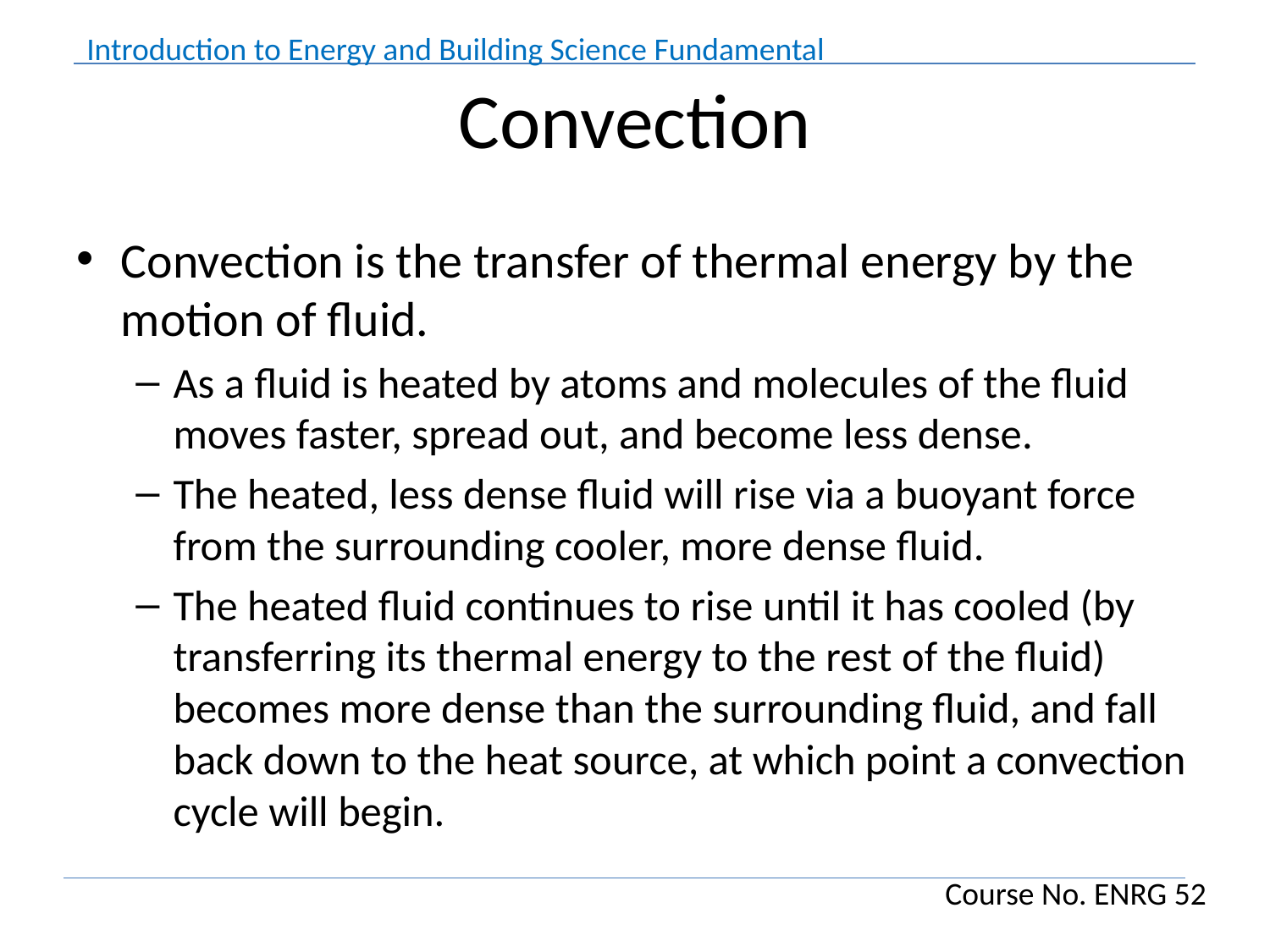

# Convection
Convection is the transfer of thermal energy by the motion of fluid.
As a fluid is heated by atoms and molecules of the fluid moves faster, spread out, and become less dense.
The heated, less dense fluid will rise via a buoyant force from the surrounding cooler, more dense fluid.
The heated fluid continues to rise until it has cooled (by transferring its thermal energy to the rest of the fluid) becomes more dense than the surrounding fluid, and fall back down to the heat source, at which point a convection cycle will begin.